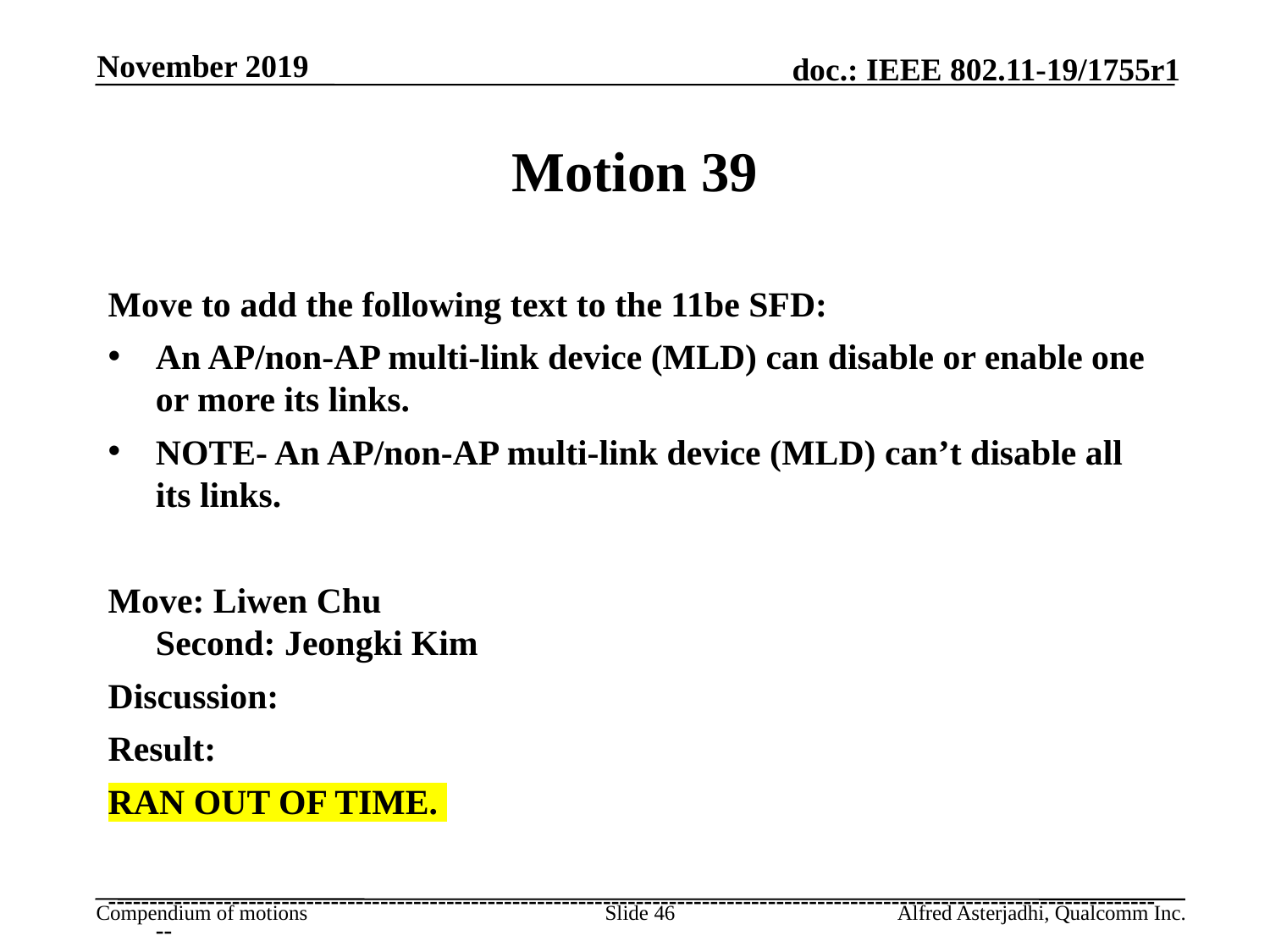

November 2019
# Motion 39
Move to add the following text to the 11be SFD:
An AP/non-AP multi-link device (MLD) can disable or enable one or more its links.
NOTE- An AP/non-AP multi-link device (MLD) can’t disable all its links.

Move: Liwen Chu						Second: Jeongki Kim
Discussion:
Result:
RAN OUT OF TIME.

---------------------------------------------------------------------------------------------------------------------------------
Ref: https://mentor.ieee.org/802.11/dcn/19/11-19-0821-04-00be-multiple-band-discussion.pptx
Slide 46
Alfred Asterjadhi, Qualcomm Inc.